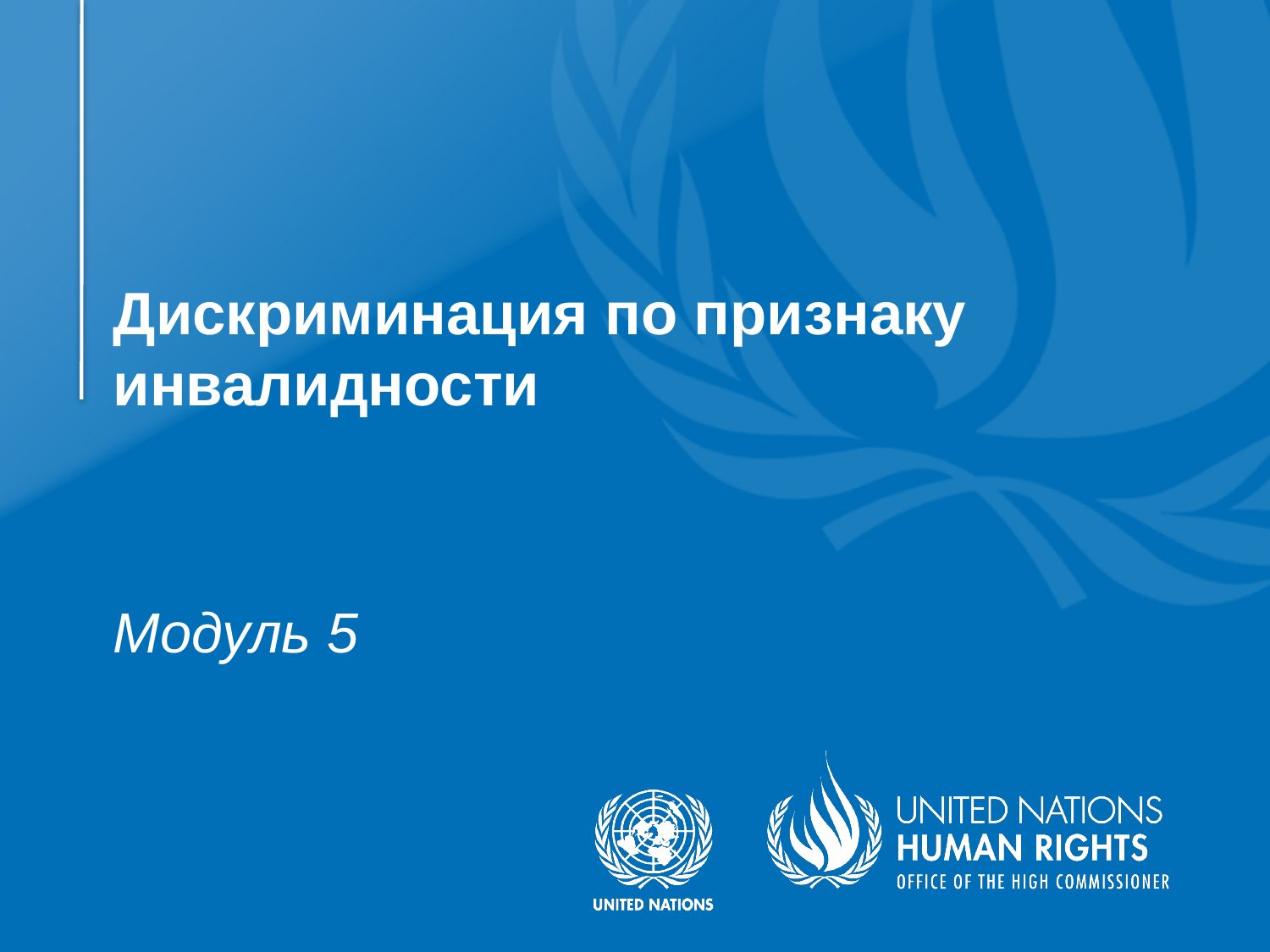

# Дискриминация по признаку инвалидности
Модуль 5